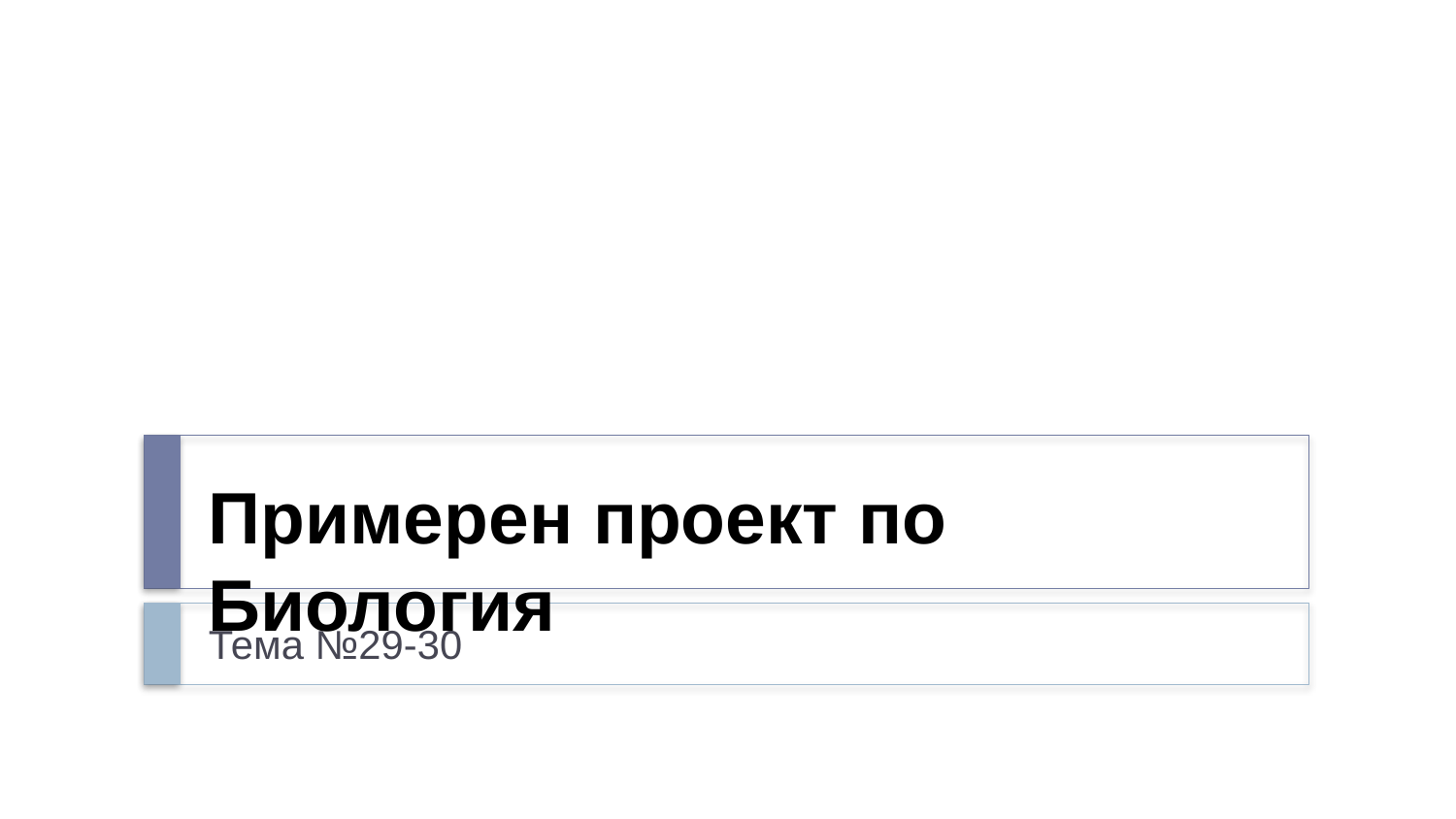

# Примерен проект по Биология
Тема №29-30